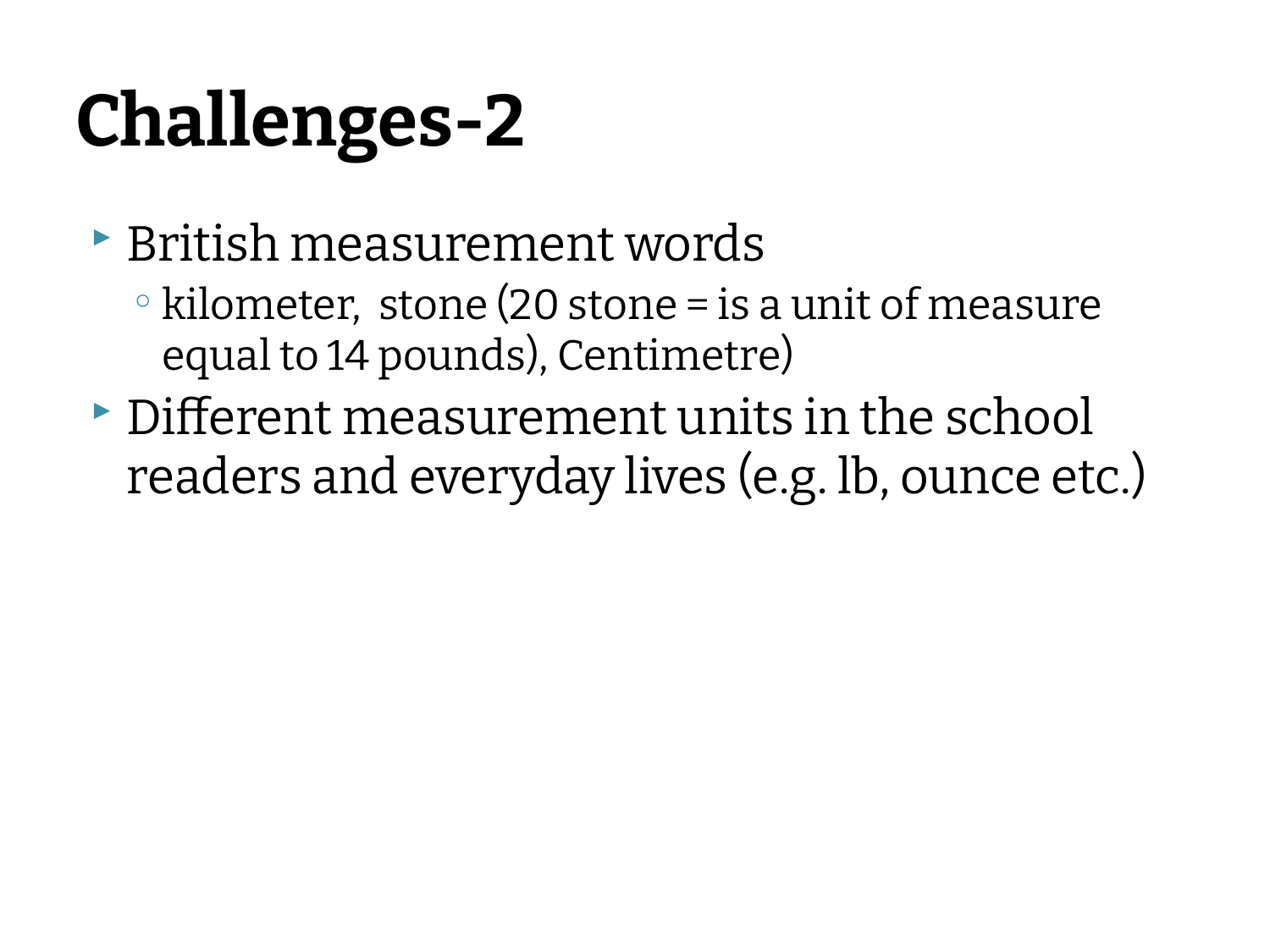

# Challenges-2
British measurement words
kilometer,  stone (20 stone = is a unit of measure equal to 14 pounds), Centimetre)
Different measurement units in the school readers and everyday lives (e.g. lb, ounce etc.)